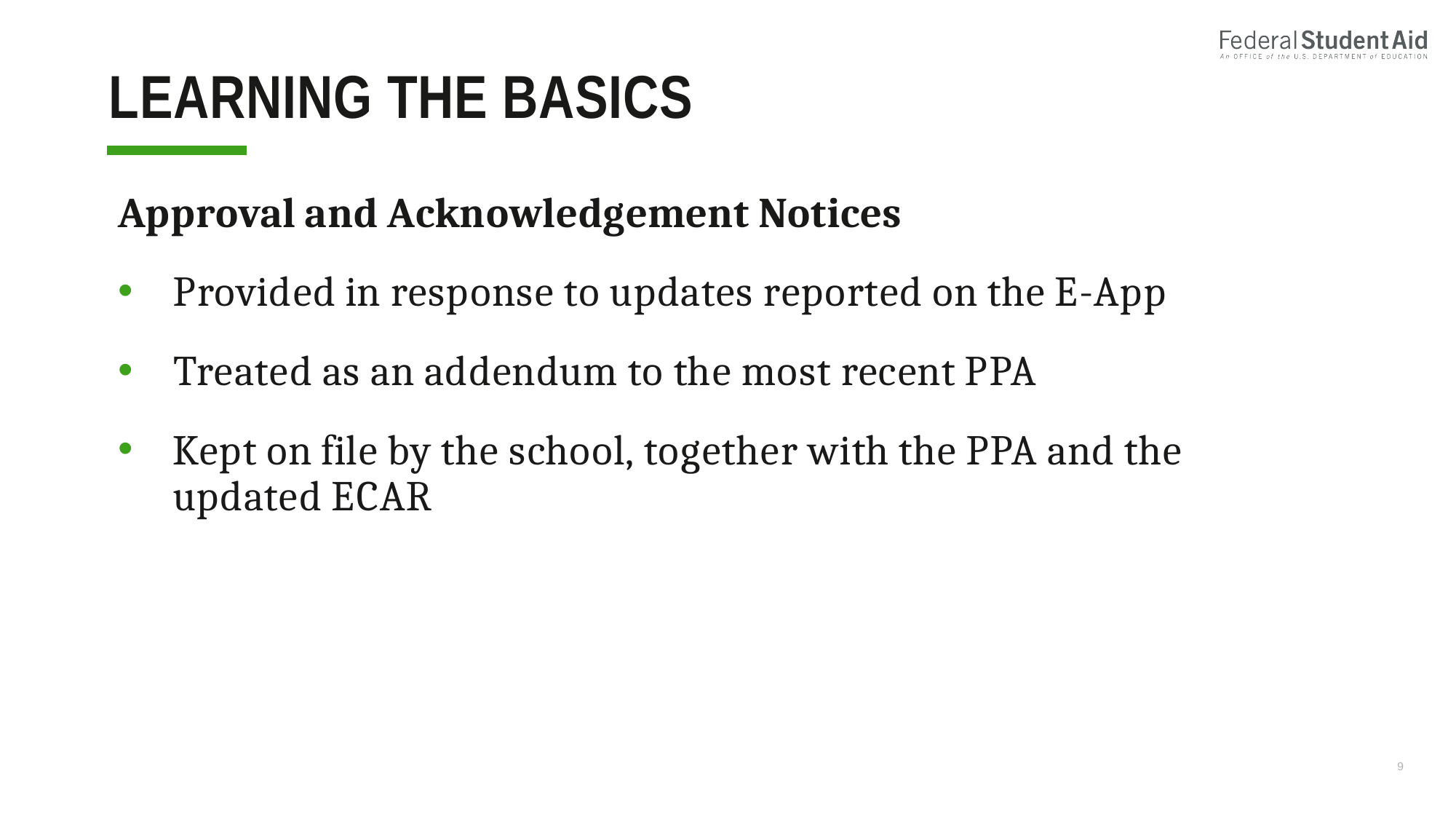

# Learning The Basics
Approval and Acknowledgement Notices
Provided in response to updates reported on the E-App
Treated as an addendum to the most recent PPA
Kept on file by the school, together with the PPA and the updated ECAR
9